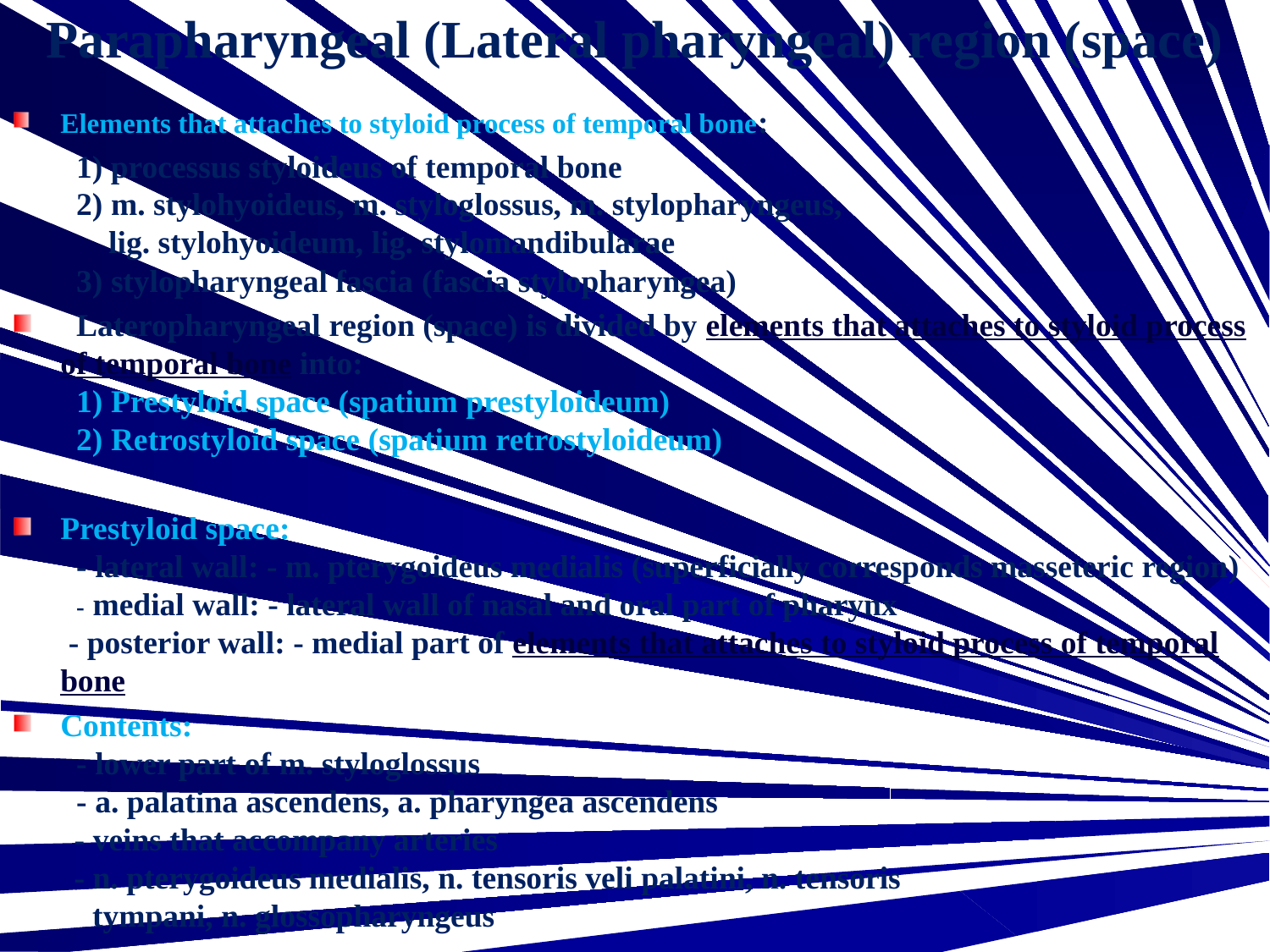

Parapharyngeal (Lateral pharyngeal) region (space)
Elements that attaches to styloid process of temporal bone:
	  1) processus styloideus of temporal bone
  2) m. stylohyoideus, m. styloglossus, m. stylopharyngeus,
      lig. stylohyoideum, lig. stylomandibularae
  3) stylopharyngeal fascia (fascia stylopharyngea)
  Lateropharyngeal region (space) is divided by elements that attaches to styloid process of temporal bone into:
  1) Prestyloid space (spatium prestyloideum)
  2) Retrostyloid space (spatium retrostyloideum)

Prestyloid space:
  - lateral wall: - m. pterygoideus medialis (superficially corresponds masseteric region)
  - medial wall: - lateral wall of nasal and oral part of pharynx
 - posterior wall: - medial part of elements that attaches to styloid process of temporal bone
Contents:
  - lower part of m. styloglossus
  - a. palatina ascendens, a. pharyngea ascendens
  - veins that accompany arteries
  - n. pterygoideus medialis, n. tensoris veli palatini, n. tensoris
    tympani, n. glossopharyngeus